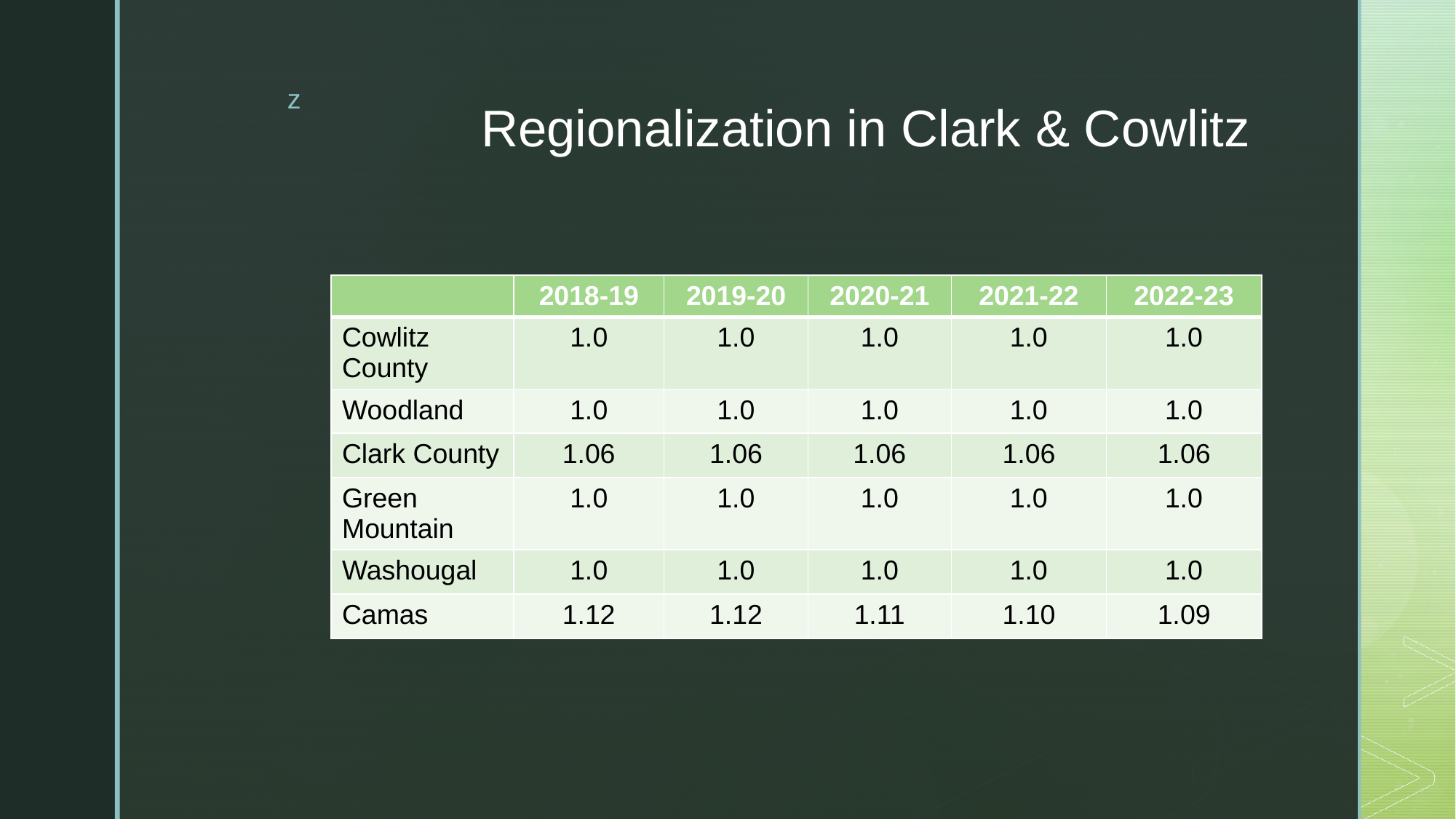

# Regionalization in Clark & Cowlitz
|  | 2018-19 | 2019-20 | 2020-21 | 2021-22 | 2022-23 |
| --- | --- | --- | --- | --- | --- |
| Cowlitz County | 1.0 | 1.0 | 1.0 | 1.0 | 1.0 |
| Woodland | 1.0 | 1.0 | 1.0 | 1.0 | 1.0 |
| Clark County | 1.06 | 1.06 | 1.06 | 1.06 | 1.06 |
| Green Mountain | 1.0 | 1.0 | 1.0 | 1.0 | 1.0 |
| Washougal | 1.0 | 1.0 | 1.0 | 1.0 | 1.0 |
| Camas | 1.12 | 1.12 | 1.11 | 1.10 | 1.09 |